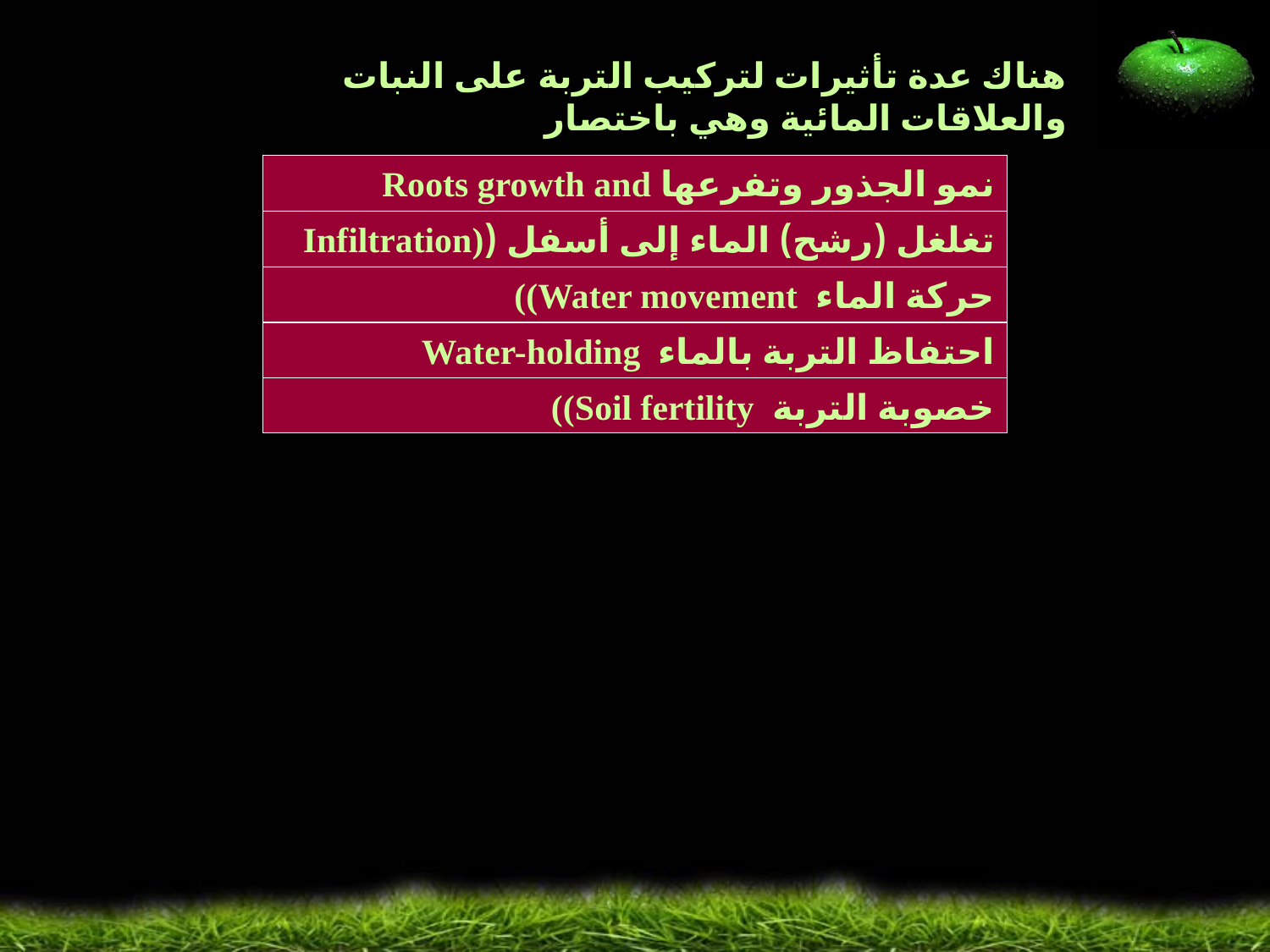

هناك عدة تأثيرات لتركيب التربة على النبات والعلاقات المائية وهي باختصار
نمو الجذور وتفرعها Roots growth and branching))
تغلغل (رشح) الماء إلى أسفل ((Infiltration of water
حركة الماء  Water movement))
احتفاظ التربة بالماء  Water-holding capacity))
خصوبة التربة  Soil fertility))